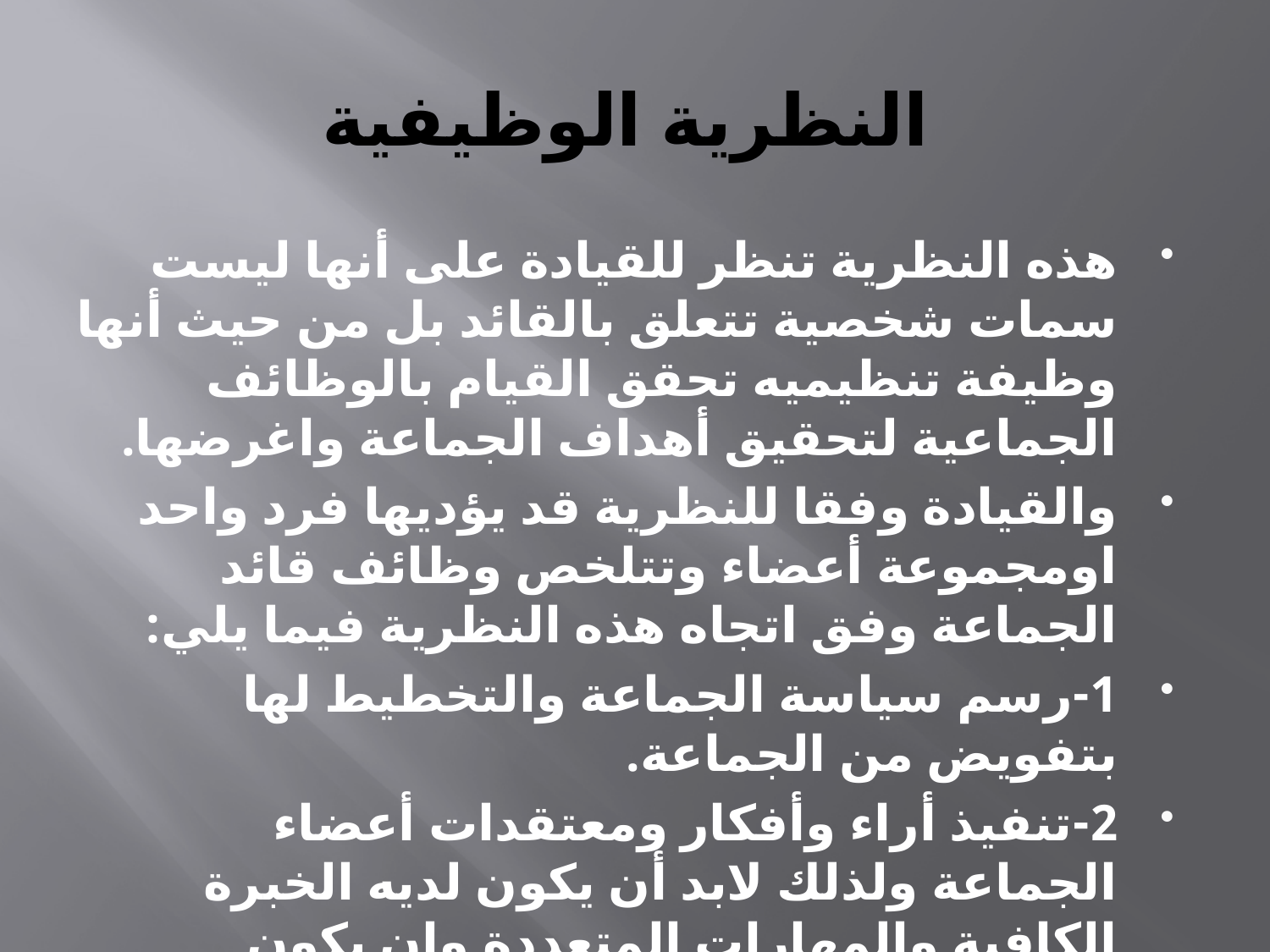

# النظرية الوظيفية
هذه النظرية تنظر للقيادة على أنها ليست سمات شخصية تتعلق بالقائد بل من حيث أنها وظيفة تنظيميه تحقق القيام بالوظائف الجماعية لتحقيق أهداف الجماعة واغرضها.
والقيادة وفقا للنظرية قد يؤديها فرد واحد اومجموعة أعضاء وتتلخص وظائف قائد الجماعة وفق اتجاه هذه النظرية فيما يلي:
1-رسم سياسة الجماعة والتخطيط لها بتفويض من الجماعة.
2-تنفيذ أراء وأفكار ومعتقدات أعضاء الجماعة ولذلك لابد أن يكون لديه الخبرة الكافية والمهارات المتعددة وان يكون نموذجا يحتذي به وقادرا على فض الصراعات والمشاحنات بين أفراد الجماعة وقادرا على التحكم في النزعات والاتجاهات الشخصية.